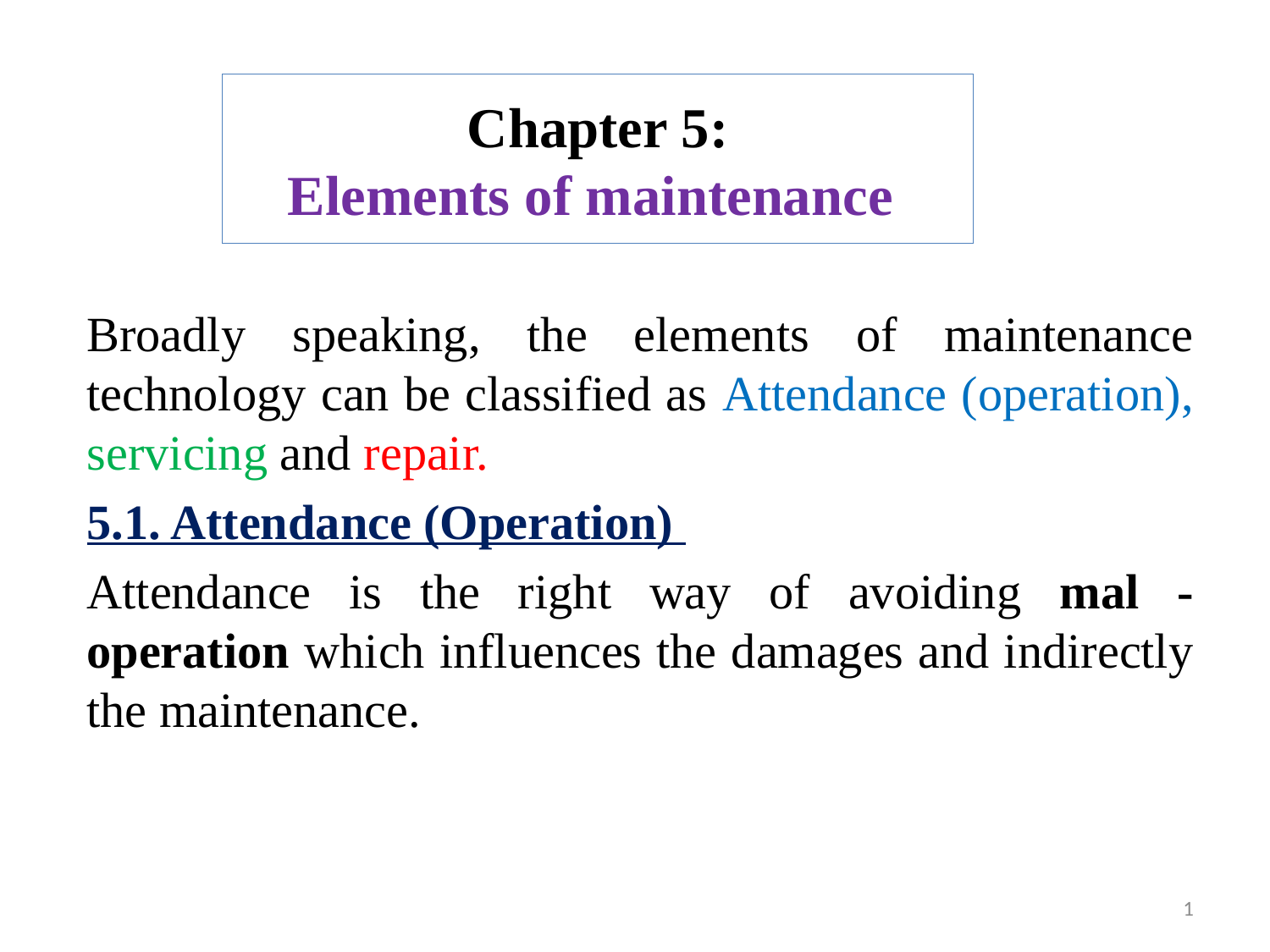

# Chapter 5: Elements of maintenance
Broadly speaking, the elements of maintenance technology can be classified as Attendance (operation), servicing and repair.
5.1. Attendance (Operation)
Attendance is the right way of avoiding mal - operation which influences the damages and indirectly the maintenance.
1